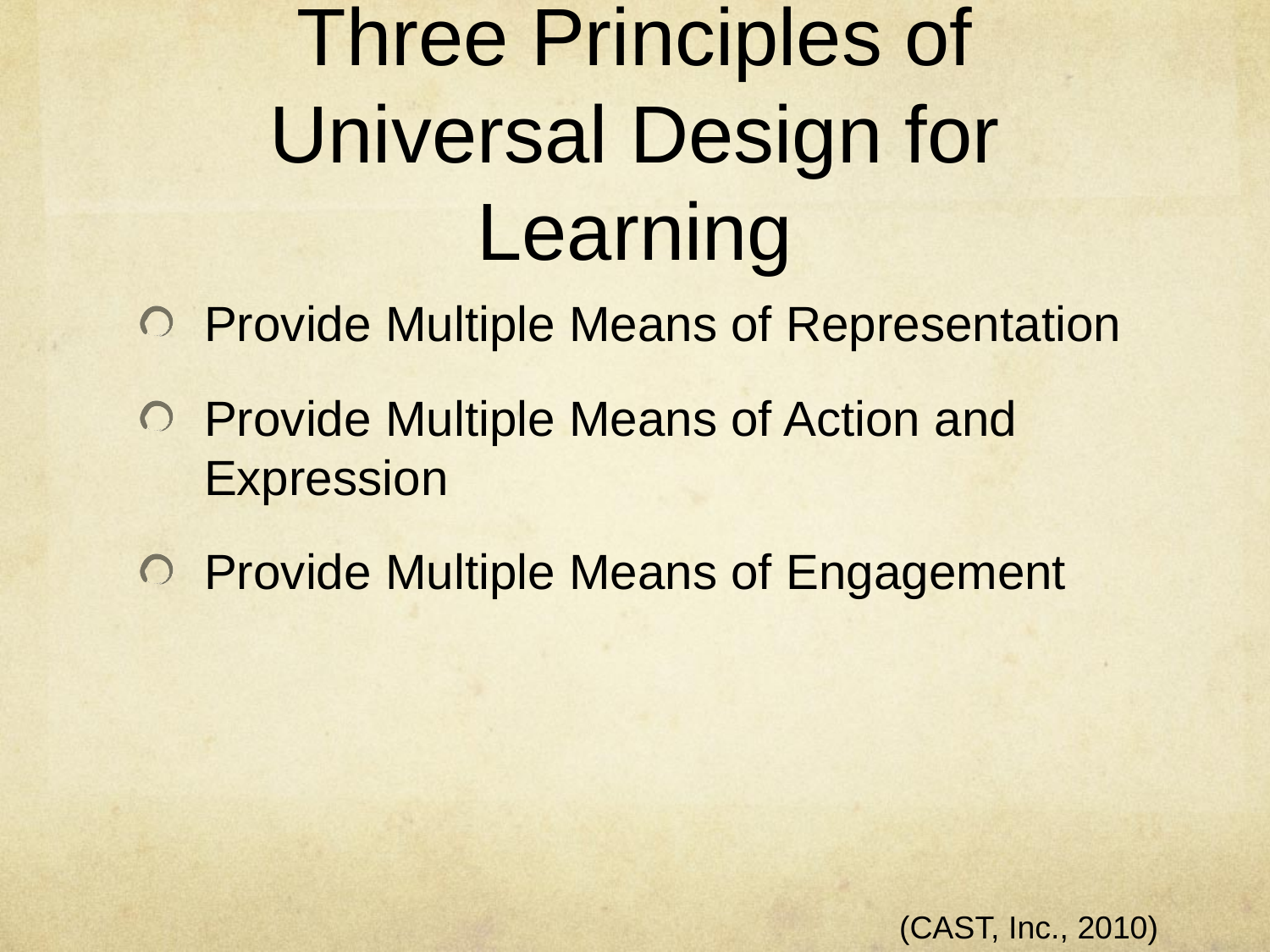

# Three Principles of Universal Design for Learning
Provide Multiple Means of Representation
Provide Multiple Means of Action and Expression
Provide Multiple Means of Engagement
(CAST, Inc., 2010)